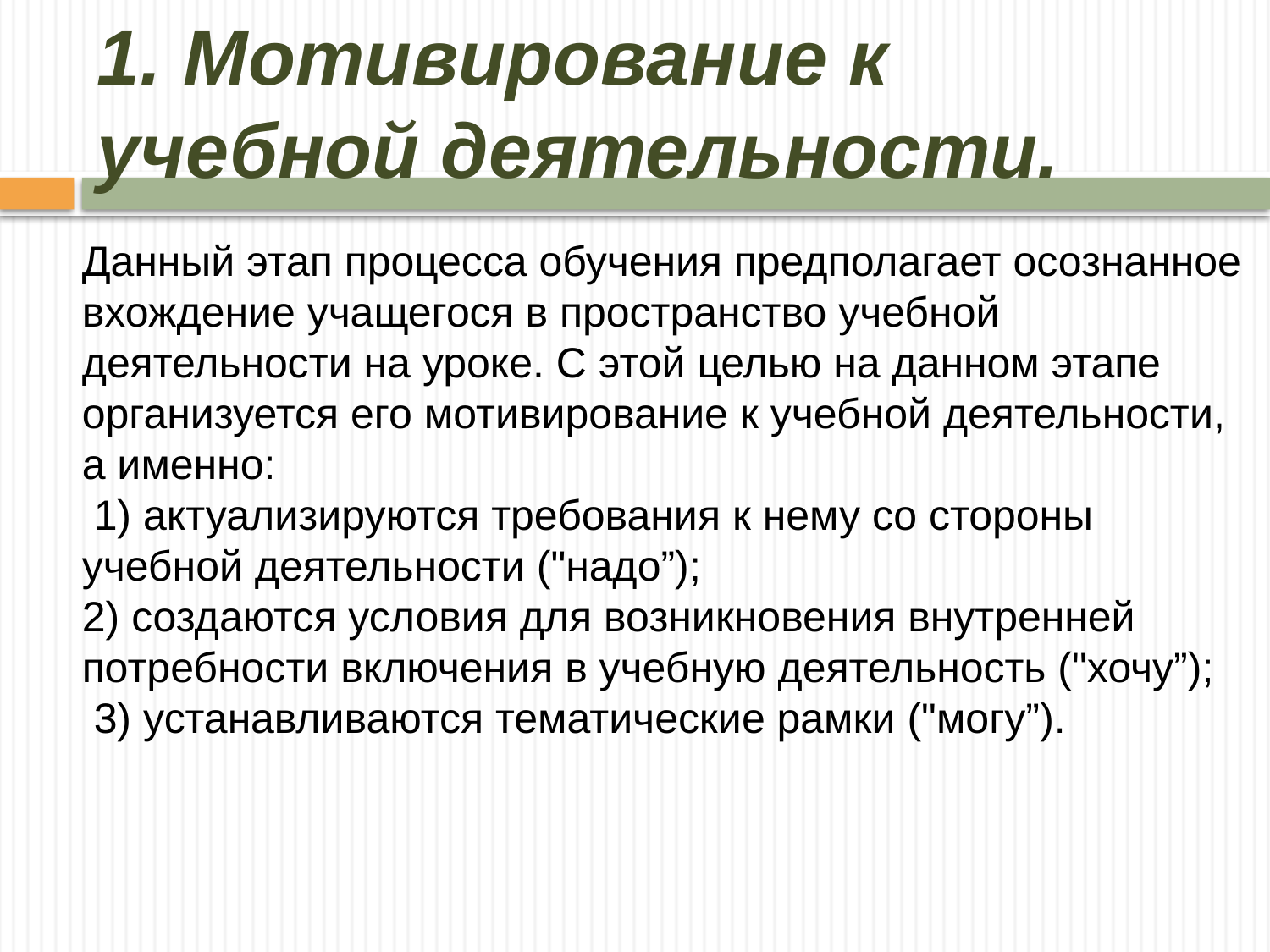

# 1. Мотивирование к учебной деятельности.
Данный этап процесса обучения предполагает осознанное вхождение учащегося в пространство учебной деятельности на уроке. С этой целью на данном этапе организуется его мотивирование к учебной деятельности, а именно:
 1) актуализируются требования к нему со стороны учебной деятельности ("надо”);
2) создаются условия для возникновения внутренней потребности включения в учебную деятельность ("хочу”);
 3) устанавливаются тематические рамки ("могу”).